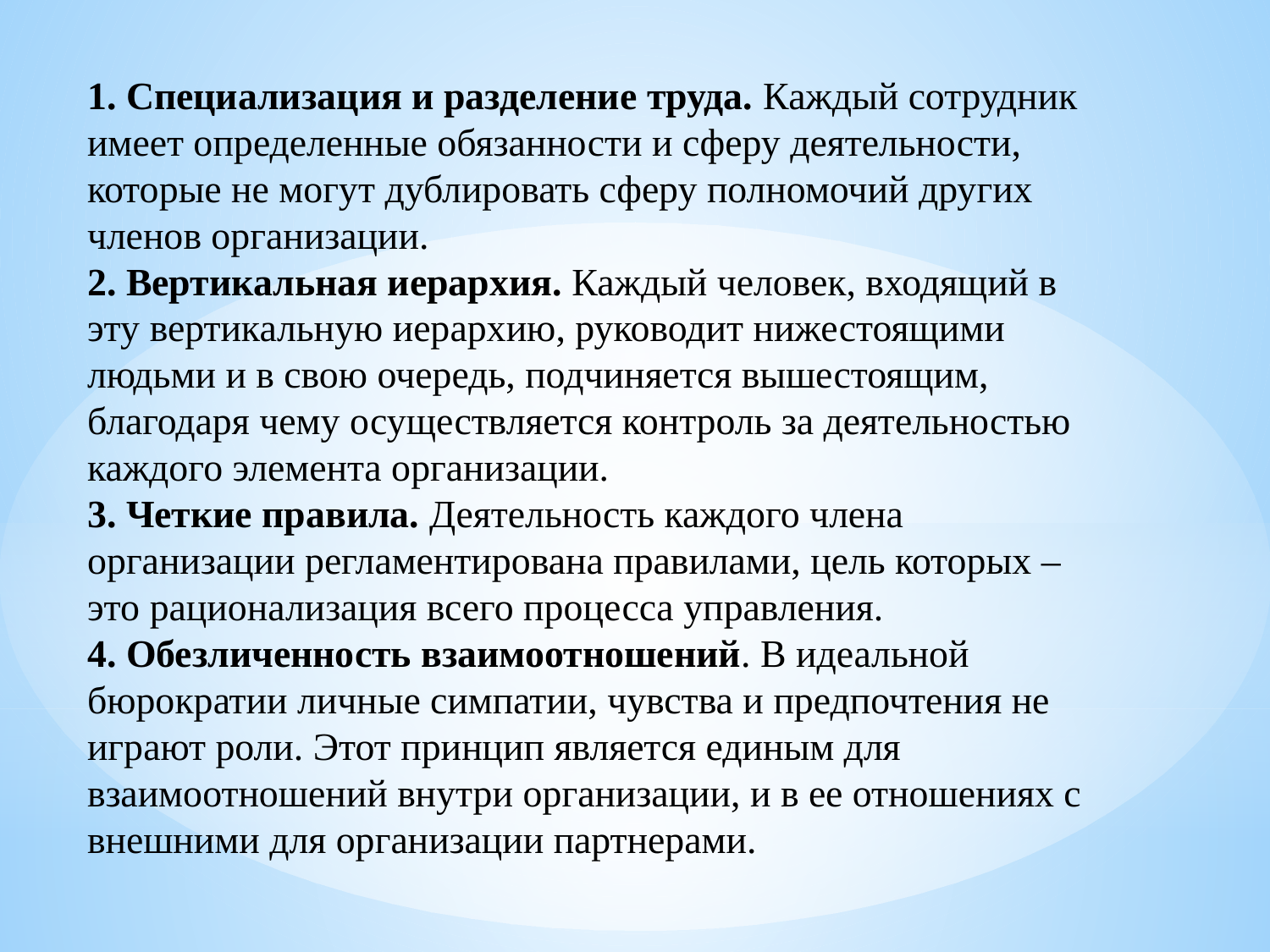

1. Специализация и разделение труда. Каждый сотрудник имеет определенные обязанности и сферу деятельности, которые не могут дублировать сферу полномочий других членов организации.
2. Вертикальная иерархия. Каждый человек, входящий в эту вертикальную иерархию, руководит нижестоящими людьми и в свою очередь, подчиняется вышестоящим, благодаря чему осуществляется контроль за деятельностью каждого элемента организации.
3. Четкие правила. Деятельность каждого члена организации регламентирована правилами, цель которых – это рационализация всего процесса управления.
4. Обезличенность взаимоотношений. В идеальной бюрократии личные симпатии, чувства и предпочтения не играют роли. Этот принцип является единым для взаимоотношений внутри организации, и в ее отношениях с внешними для организации партнерами.